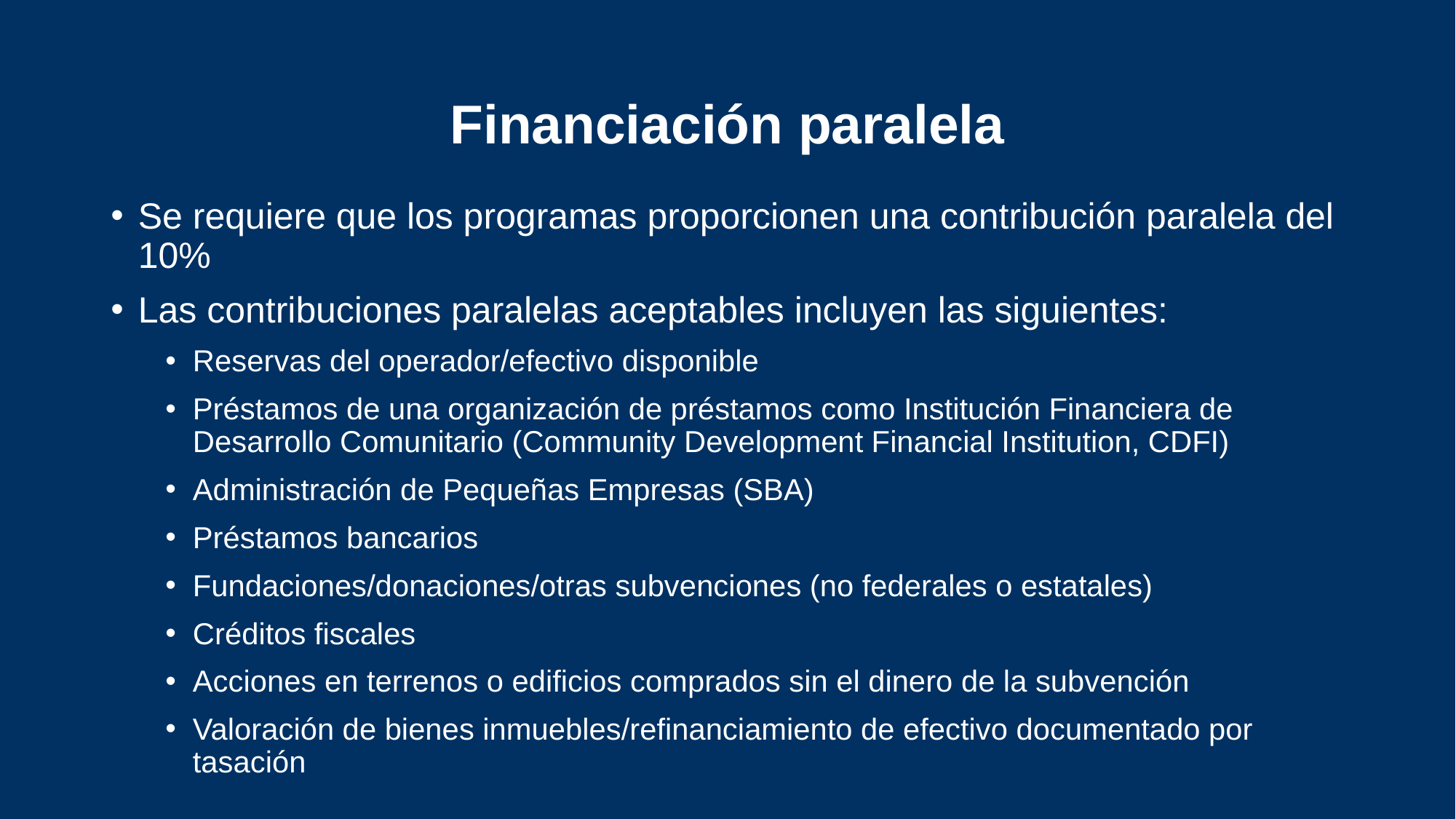

# Financiación paralela
Se requiere que los programas proporcionen una contribución paralela del 10%
Las contribuciones paralelas aceptables incluyen las siguientes:
Reservas del operador/efectivo disponible
Préstamos de una organización de préstamos como Institución Financiera de Desarrollo Comunitario (Community Development Financial Institution, CDFI)
Administración de Pequeñas Empresas (SBA)
Préstamos bancarios
Fundaciones/donaciones/otras subvenciones (no federales o estatales)
Créditos fiscales
Acciones en terrenos o edificios comprados sin el dinero de la subvención
Valoración de bienes inmuebles/refinanciamiento de efectivo documentado por tasación